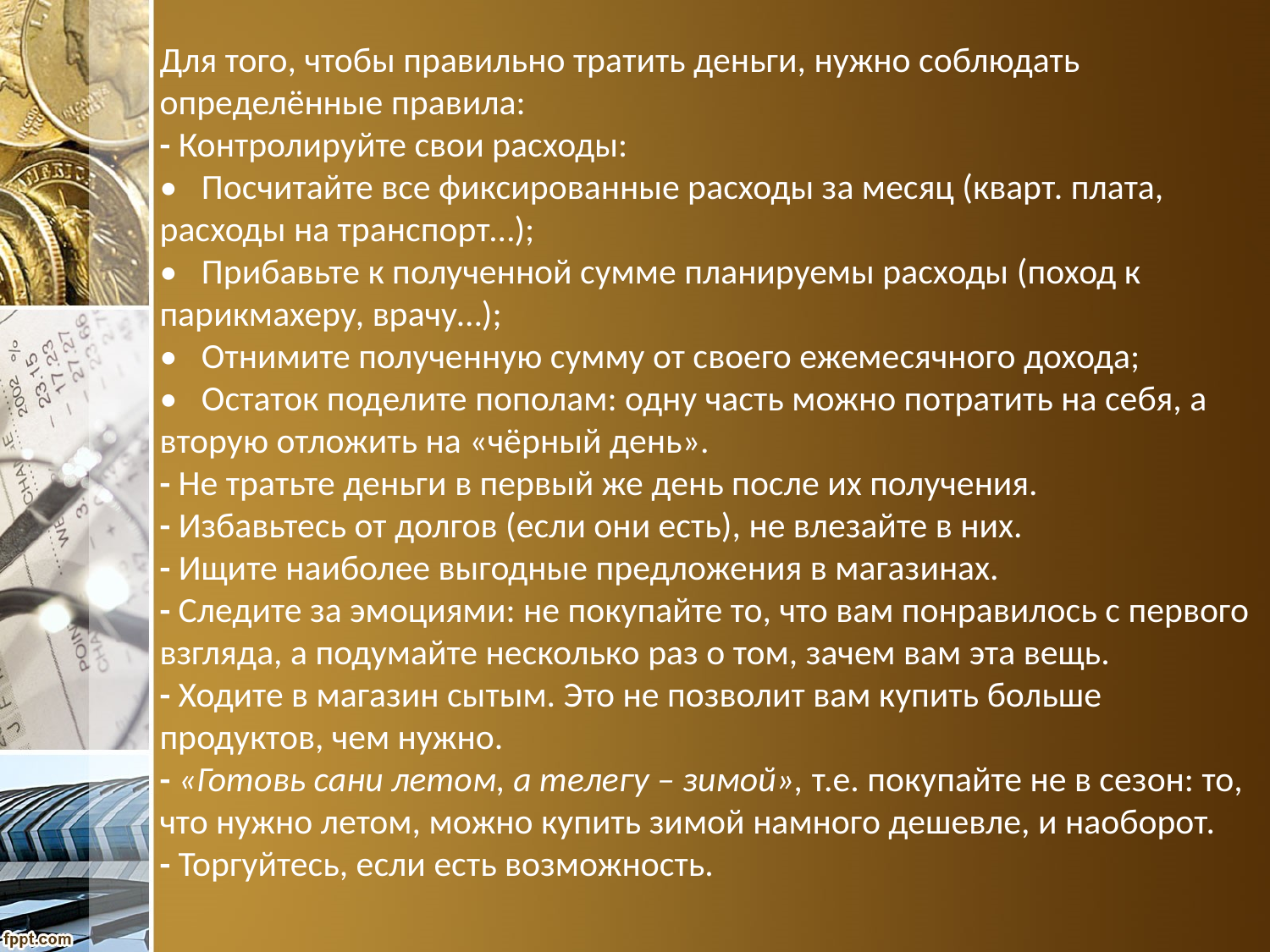

Для того, чтобы правильно тратить деньги, нужно соблюдать определённые правила:
- Контролируйте свои расходы:
•   Посчитайте все фиксированные расходы за месяц (кварт. плата, расходы на транспорт…);
•   Прибавьте к полученной сумме планируемы расходы (поход к парикмахеру, врачу…);
•   Отнимите полученную сумму от своего ежемесячного дохода;
•   Остаток поделите пополам: одну часть можно потратить на себя, а вторую отложить на «чёрный день».
- Не тратьте деньги в первый же день после их получения.
- Избавьтесь от долгов (если они есть), не влезайте в них.
- Ищите наиболее выгодные предложения в магазинах.
- Следите за эмоциями: не покупайте то, что вам понравилось с первого взгляда, а подумайте несколько раз о том, зачем вам эта вещь.
- Ходите в магазин сытым. Это не позволит вам купить больше продуктов, чем нужно.
- «Готовь сани летом, а телегу – зимой», т.е. покупайте не в сезон: то, что нужно летом, можно купить зимой намного дешевле, и наоборот.
- Торгуйтесь, если есть возможность.